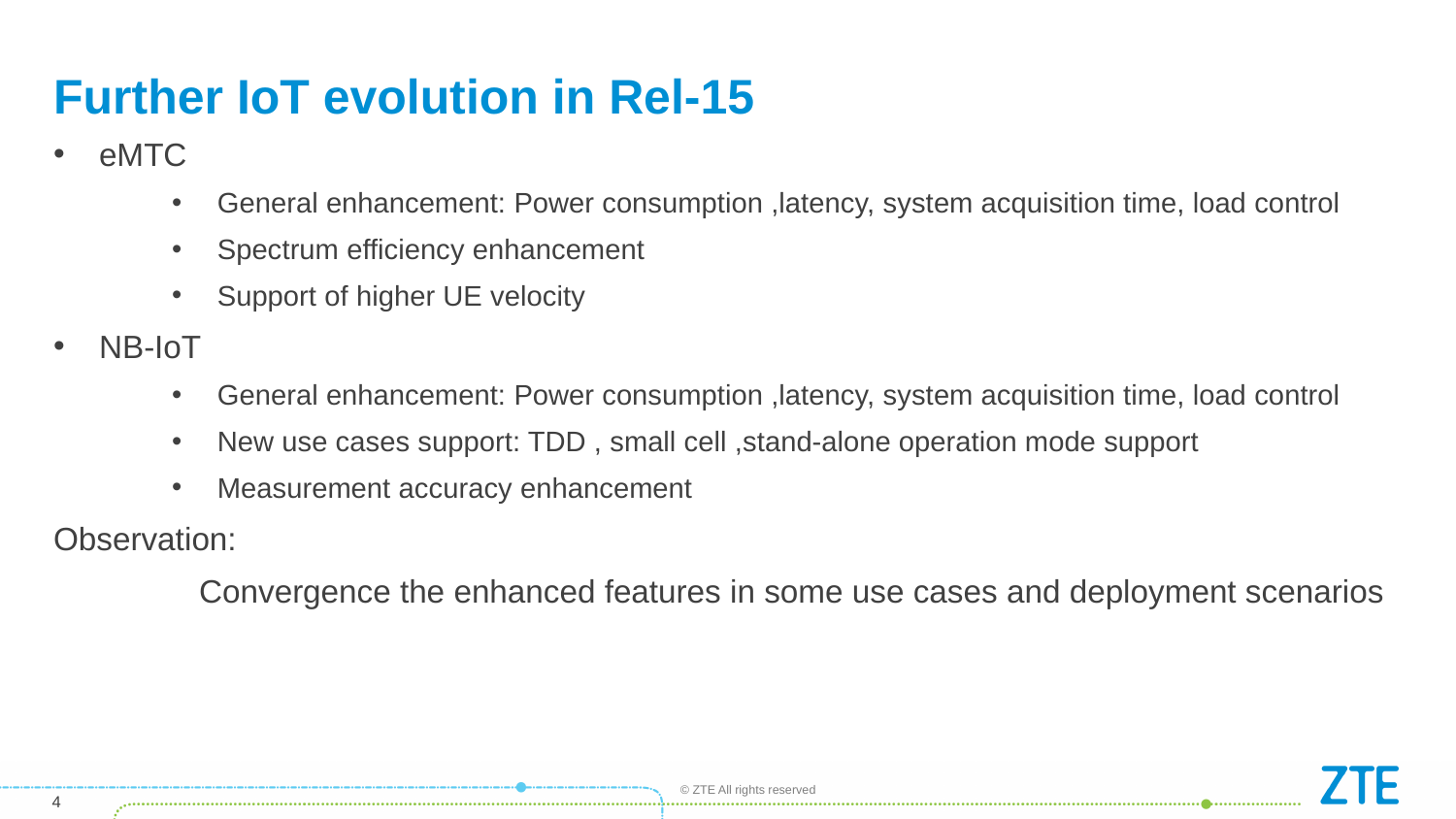

# Further IoT evolution in Rel-15
eMTC
General enhancement: Power consumption ,latency, system acquisition time, load control
Spectrum efficiency enhancement
Support of higher UE velocity
NB-IoT
General enhancement: Power consumption ,latency, system acquisition time, load control
New use cases support: TDD , small cell ,stand-alone operation mode support
Measurement accuracy enhancement
Observation:
	Convergence the enhanced features in some use cases and deployment scenarios